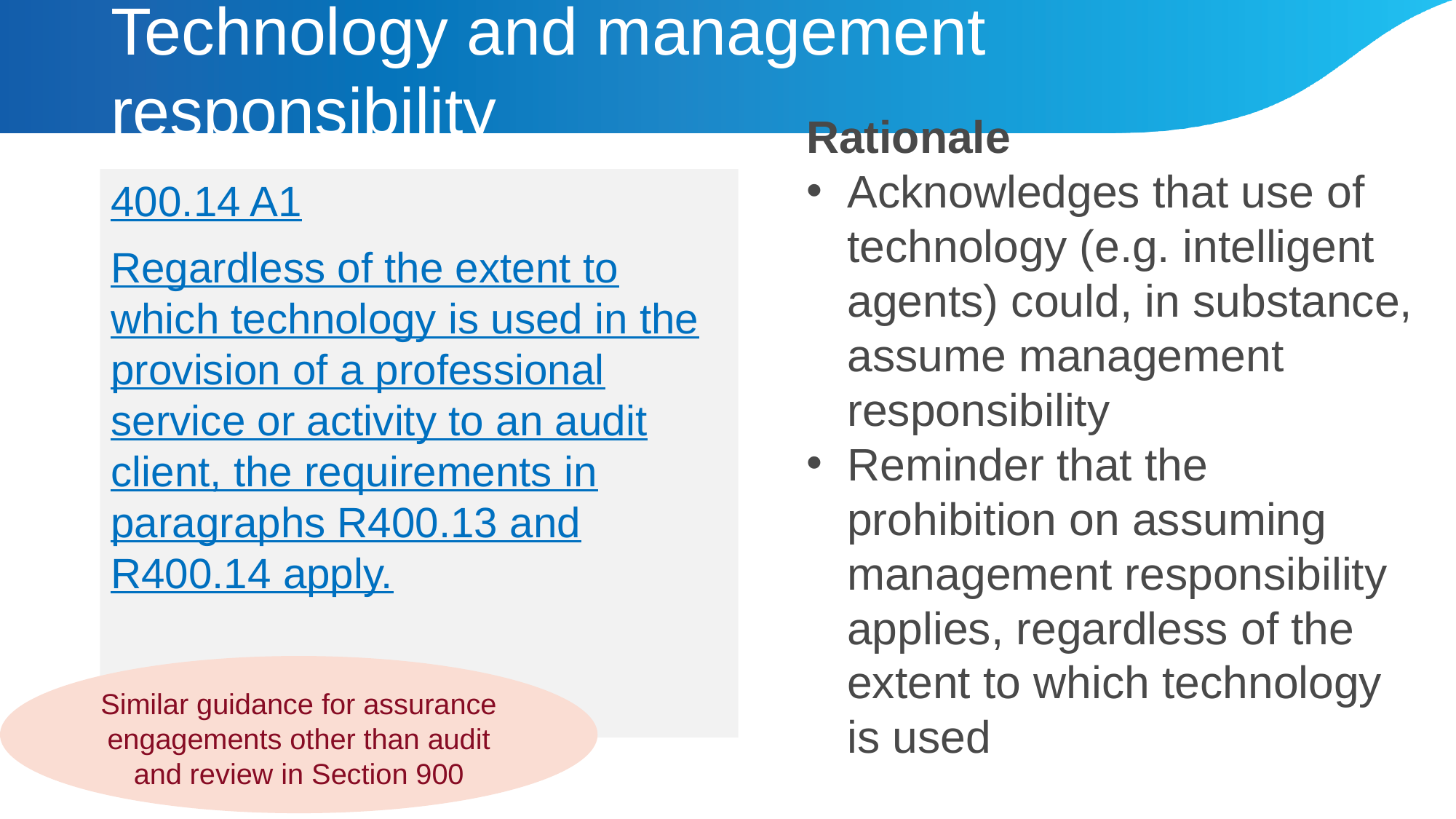

# Technology and management responsibility
400.14 A1
Regardless of the extent to which technology is used in the provision of a professional service or activity to an audit client, the requirements in paragraphs R400.13 and R400.14 apply.
Rationale
Acknowledges that use of technology (e.g. intelligent agents) could, in substance, assume management responsibility
Reminder that the prohibition on assuming management responsibility applies, regardless of the extent to which technology is used
Similar guidance for assurance engagements other than audit and review in Section 900